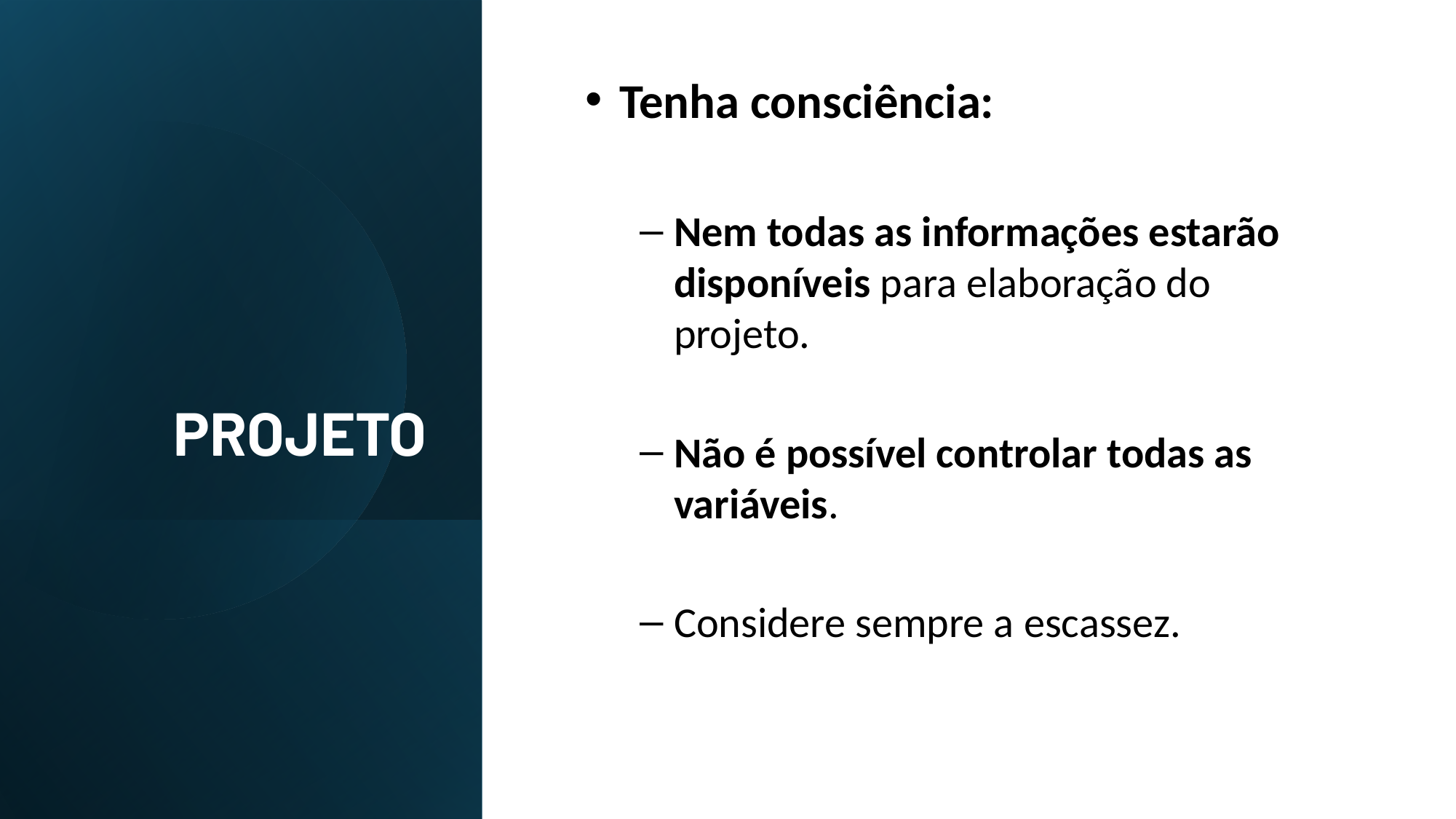

PROJETO
Tenha consciência:

Nem todas as informações estarão disponíveis para elaboração do projeto.

Não é possível controlar todas as variáveis.

Considere sempre a escassez.